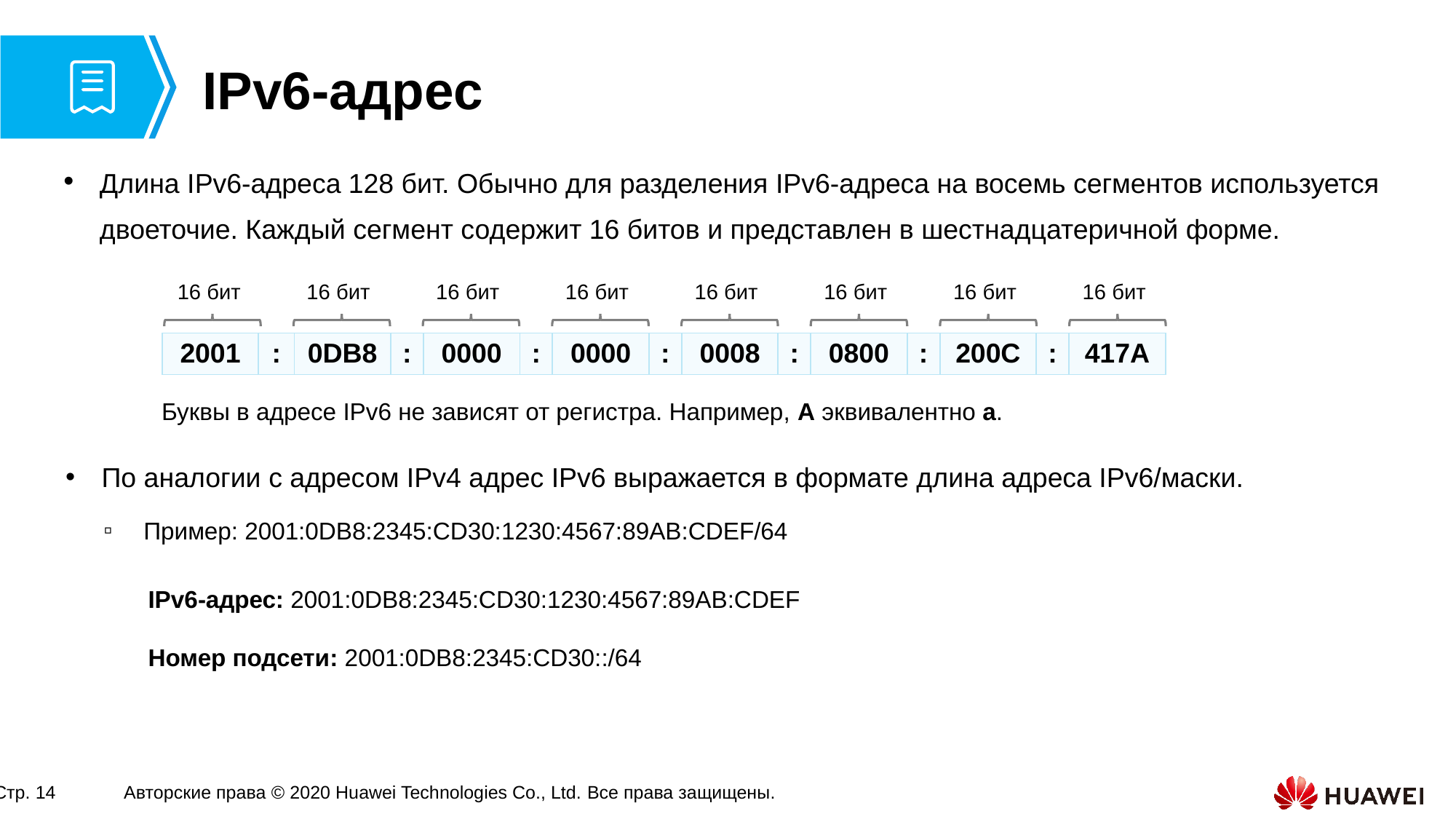

# IPv6-адрес
Длина IPv6-адреса 128 бит. Обычно для разделения IPv6-адреса на восемь сегментов используется двоеточие. Каждый сегмент содержит 16 битов и представлен в шестнадцатеричной форме.

16 бит

16 бит

16 бит

16 бит

16 бит

16 бит

16 бит

16 бит
| 2001 | : | 0DB8 | : | 0000 | : | 0000 | : | 0008 | : | 0800 | : | 200C | : | 417A |
| --- | --- | --- | --- | --- | --- | --- | --- | --- | --- | --- | --- | --- | --- | --- |
Буквы в адресе IPv6 не зависят от регистра. Например, A эквивалентно a.
По аналогии с адресом IPv4 адрес IPv6 выражается в формате длина адреса IPv6/маски.
Пример: 2001:0DB8:2345:CD30:1230:4567:89AB:CDEF/64
IPv6-адрес: 2001:0DB8:2345:CD30:1230:4567:89AB:CDEF

Номер подсети: 2001:0DB8:2345:CD30::/64